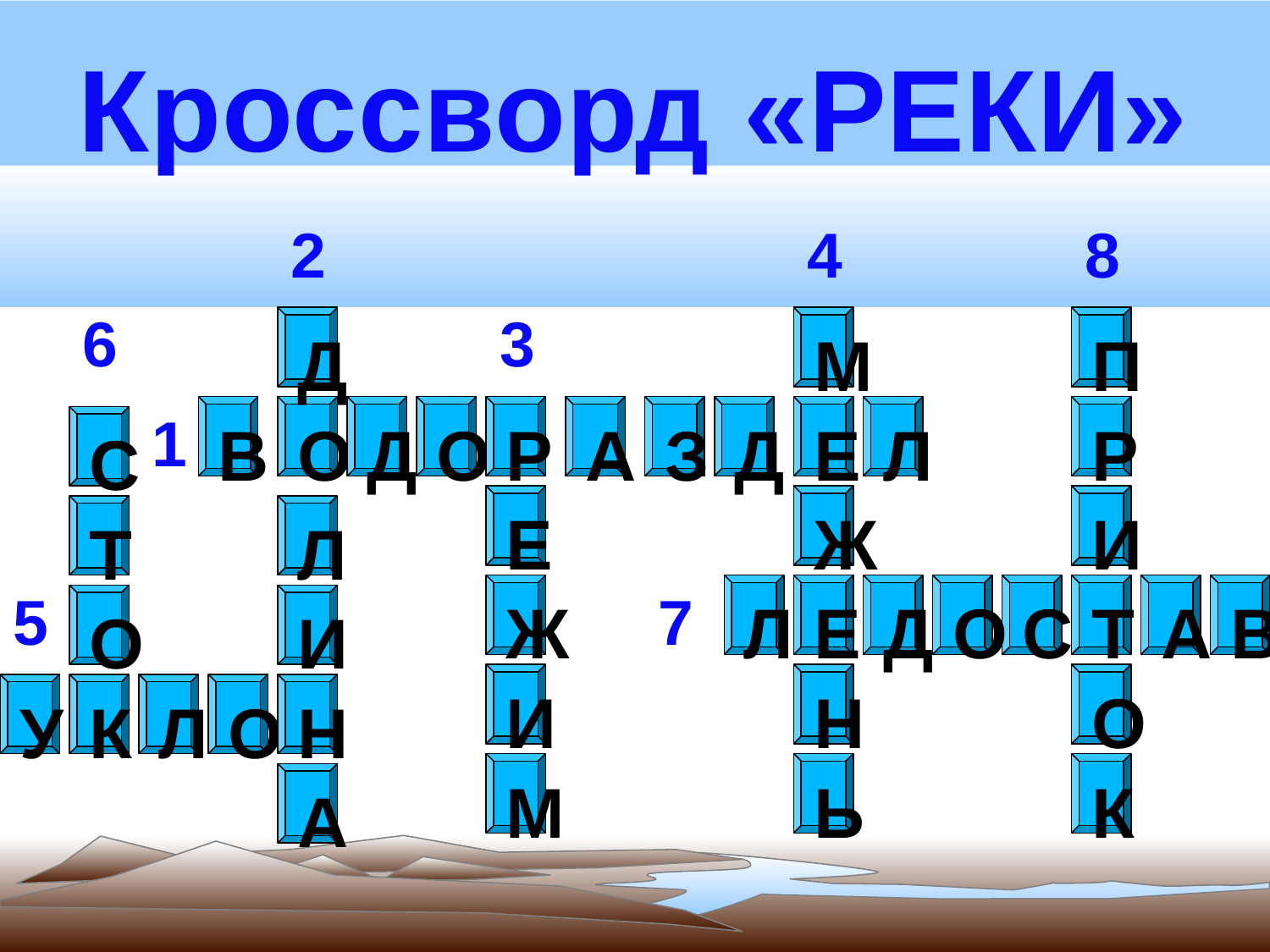

Кроссворд «РЕКИ»
2
4
8
6
3
Д
М
П
1
В
О
Д
О
Р
А
З
Д
Е
Л
Р
С
Е
Ж
И
Т
Л
Ж
Л
Е
Д
О
С
Т
А
В
5
7
О
И
И
Н
О
У
К
Л
О
Н
М
Ь
К
А